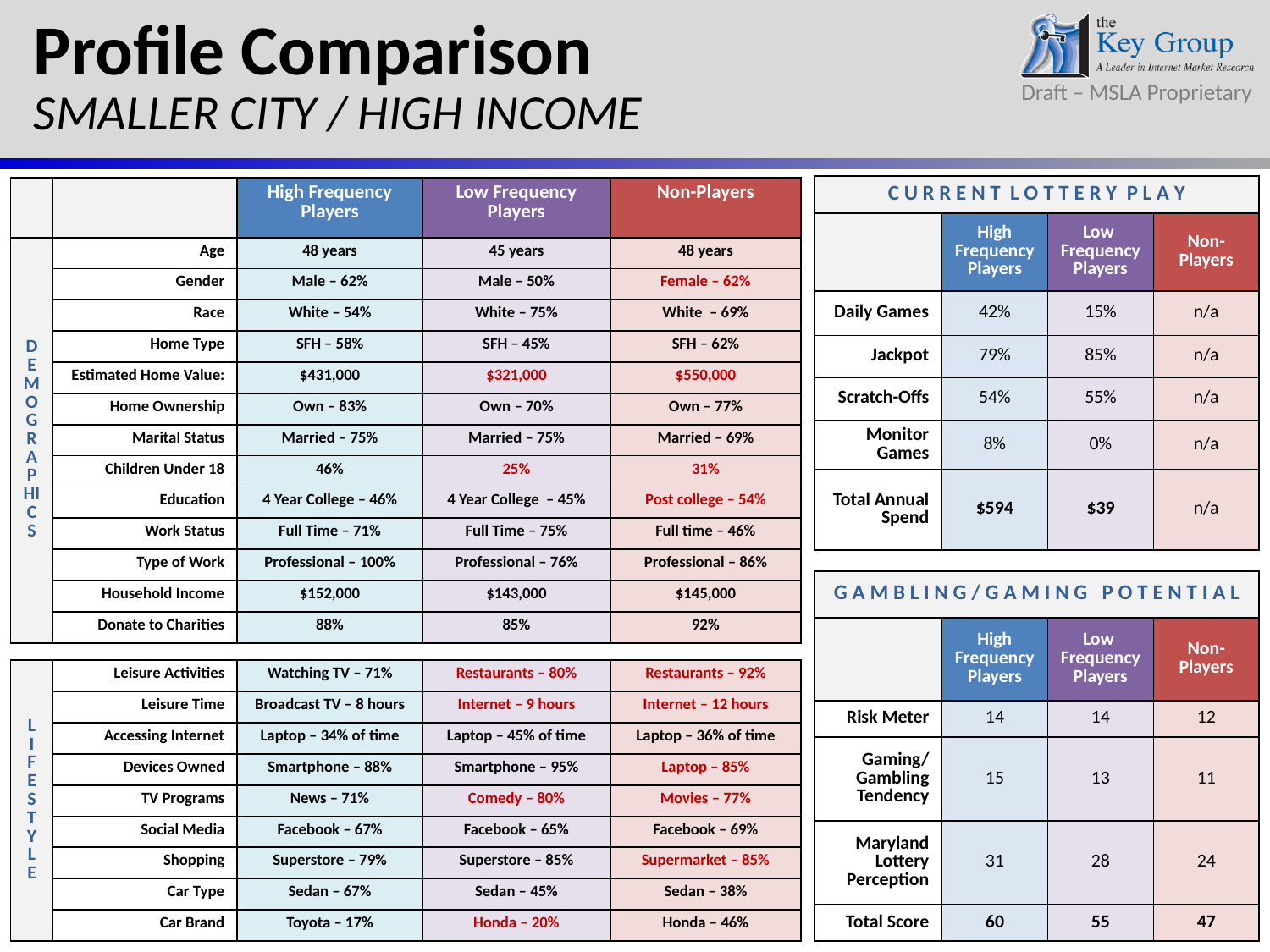

Profile Comparison
SMALLER CITY / HIGH INCOME
| C U R R E N T L O T T E R Y P L A Y |  |  |  |
| --- | --- | --- | --- |
|  | High Frequency Players | Low Frequency Players | Non-Players |
| Daily Games | 42% | 15% | n/a |
| Jackpot | 79% | 85% | n/a |
| Scratch-Offs | 54% | 55% | n/a |
| Monitor Games | 8% | 0% | n/a |
| Total Annual Spend | $594 | $39 | n/a |
|  |  | High Frequency Players | Low Frequency Players | Non-Players |
| --- | --- | --- | --- | --- |
| DEMOGRAPHICS | Age | 48 years | 45 years | 48 years |
|  | Gender | Male – 62% | Male – 50% | Female – 62% |
|  | Race | White – 54% | White – 75% | White – 69% |
|  | Home Type | SFH – 58% | SFH – 45% | SFH – 62% |
|  | Estimated Home Value: | $431,000 | $321,000 | $550,000 |
|  | Home Ownership | Own – 83% | Own – 70% | Own – 77% |
|  | Marital Status | Married – 75% | Married – 75% | Married – 69% |
|  | Children Under 18 | 46% | 25% | 31% |
|  | Education | 4 Year College – 46% | 4 Year College – 45% | Post college – 54% |
|  | Work Status | Full Time – 71% | Full Time – 75% | Full time – 46% |
|  | Type of Work | Professional – 100% | Professional – 76% | Professional – 86% |
|  | Household Income | $152,000 | $143,000 | $145,000 |
|  | Donate to Charities | 88% | 85% | 92% |
|  |  |  |  |  |
| L I F E S TY L E | Leisure Activities | Watching TV – 71% | Restaurants – 80% | Restaurants – 92% |
|  | Leisure Time | Broadcast TV – 8 hours | Internet – 9 hours | Internet – 12 hours |
|  | Accessing Internet | Laptop – 34% of time | Laptop – 45% of time | Laptop – 36% of time |
|  | Devices Owned | Smartphone – 88% | Smartphone – 95% | Laptop – 85% |
|  | TV Programs | News – 71% | Comedy – 80% | Movies – 77% |
|  | Social Media | Facebook – 67% | Facebook – 65% | Facebook – 69% |
|  | Shopping | Superstore – 79% | Superstore – 85% | Supermarket – 85% |
|  | Car Type | Sedan – 67% | Sedan – 45% | Sedan – 38% |
|  | Car Brand | Toyota – 17% | Honda – 20% | Honda – 46% |
| G A M B L I N G / G A M I N G P O T E N T I A L |  |  |  |
| --- | --- | --- | --- |
|  | High Frequency Players | Low Frequency Players | Non-Players |
| Risk Meter | 14 | 14 | 12 |
| Gaming/ Gambling Tendency | 15 | 13 | 11 |
| Maryland Lottery Perception | 31 | 28 | 24 |
| Total Score | 60 | 55 | 47 |